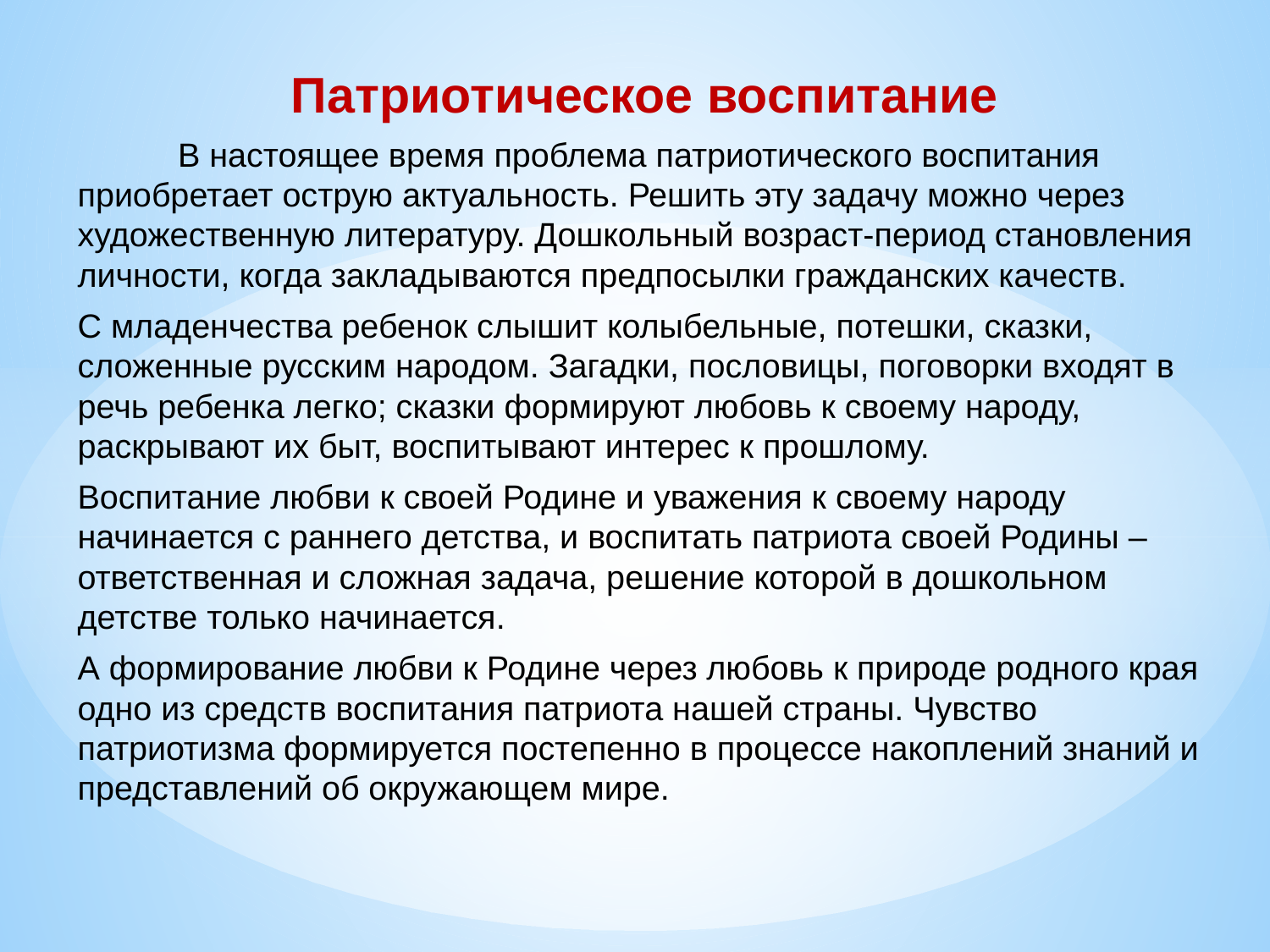

Патриотическое воспитание
	В настоящее время проблема патриотического воспитания приобретает острую актуальность. Решить эту задачу можно через художественную литературу. Дошкольный возраст-период становления личности, когда закладываются предпосылки гражданских качеств.
С младенчества ребенок слышит колыбельные, потешки, сказки, сложенные русским народом. Загадки, пословицы, поговорки входят в речь ребенка легко; сказки формируют любовь к своему народу, раскрывают их быт, воспитывают интерес к прошлому.
Воспитание любви к своей Родине и уважения к своему народу начинается с раннего детства, и воспитать патриота своей Родины – ответственная и сложная задача, решение которой в дошкольном детстве только начинается.
А формирование любви к Родине через любовь к природе родного края одно из средств воспитания патриота нашей страны. Чувство патриотизма формируется постепенно в процессе накоплений знаний и представлений об окружающем мире.